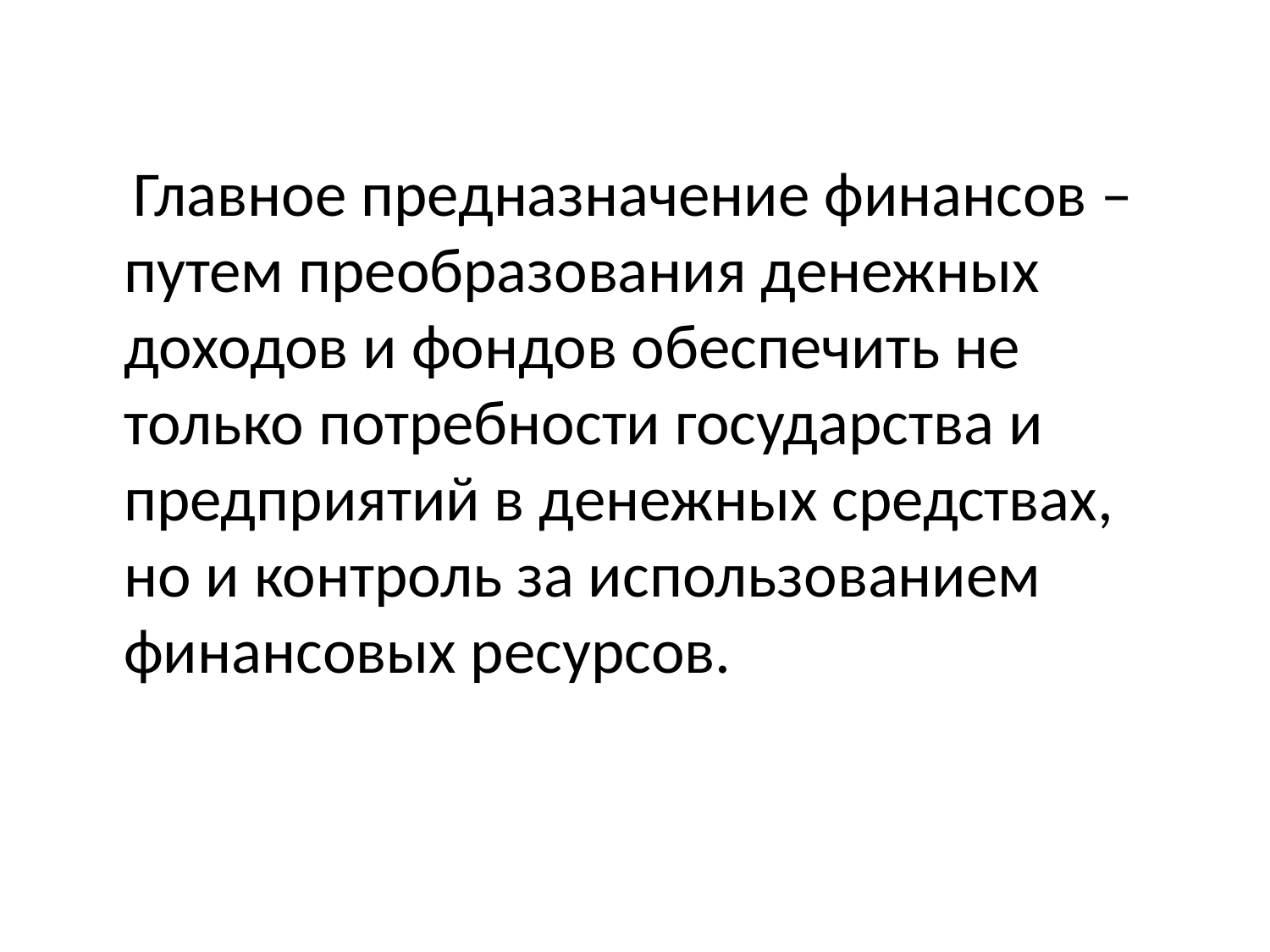

#
    Главное предназначение финансов – путем преобразования денежных доходов и фондов обеспечить не только потребности государства и предприятий в денежных средствах, но и контроль за использованием финансовых ресурсов.